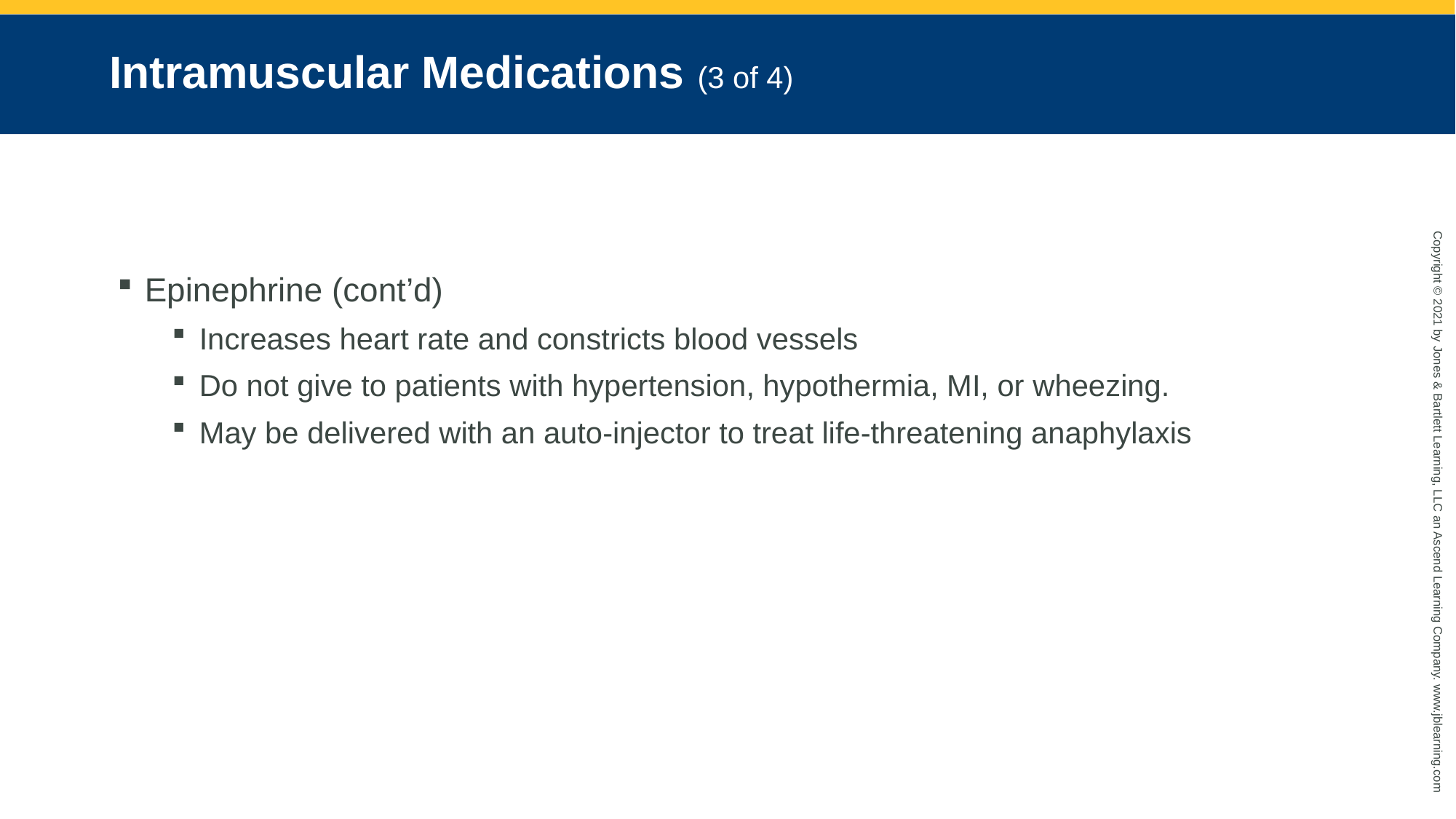

# Intramuscular Medications (3 of 4)
Epinephrine (cont’d)
Increases heart rate and constricts blood vessels
Do not give to patients with hypertension, hypothermia, MI, or wheezing.
May be delivered with an auto-injector to treat life-threatening anaphylaxis